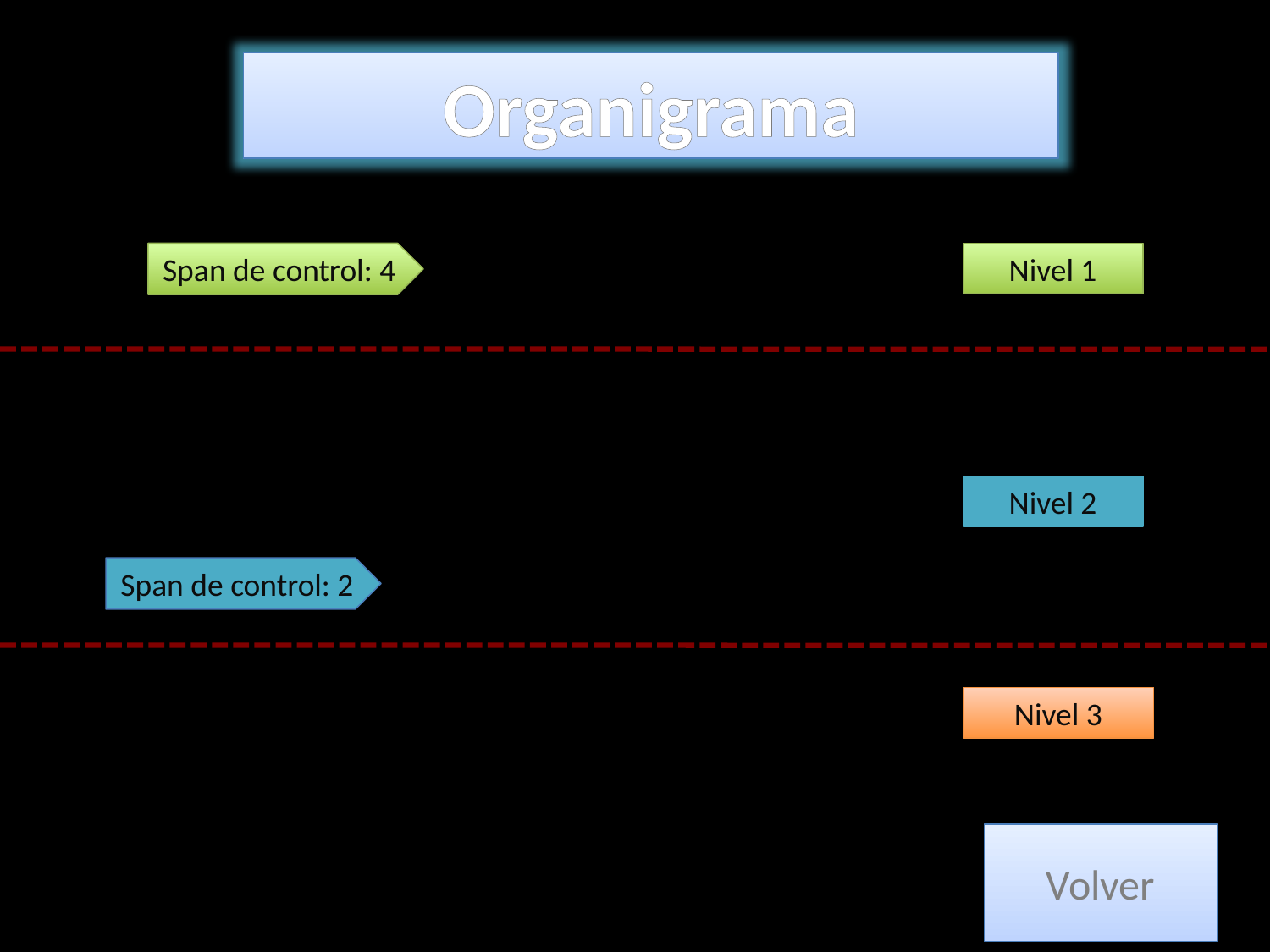

Organigrama

Span de control: 4
Nivel 1
Nivel 2
Span de control: 2
Nivel 3
Volver